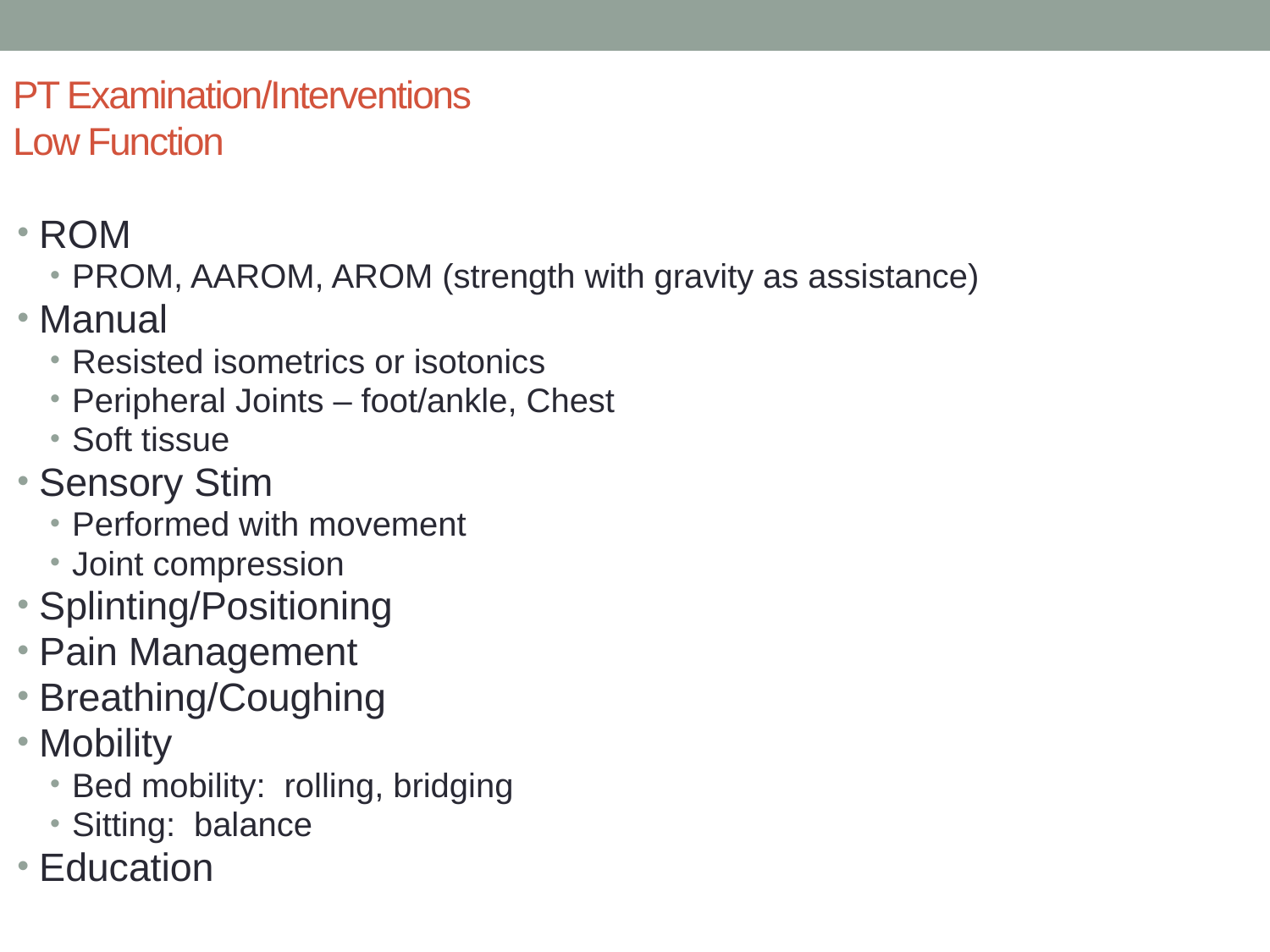

PT Examination/Interventions
Low Function
ROM
PROM, AAROM, AROM (strength with gravity as assistance)
Manual
Resisted isometrics or isotonics
Peripheral Joints – foot/ankle, Chest
Soft tissue
Sensory Stim
Performed with movement
Joint compression
Splinting/Positioning
Pain Management
Breathing/Coughing
Mobility
Bed mobility:  rolling, bridging
Sitting:  balance
Education